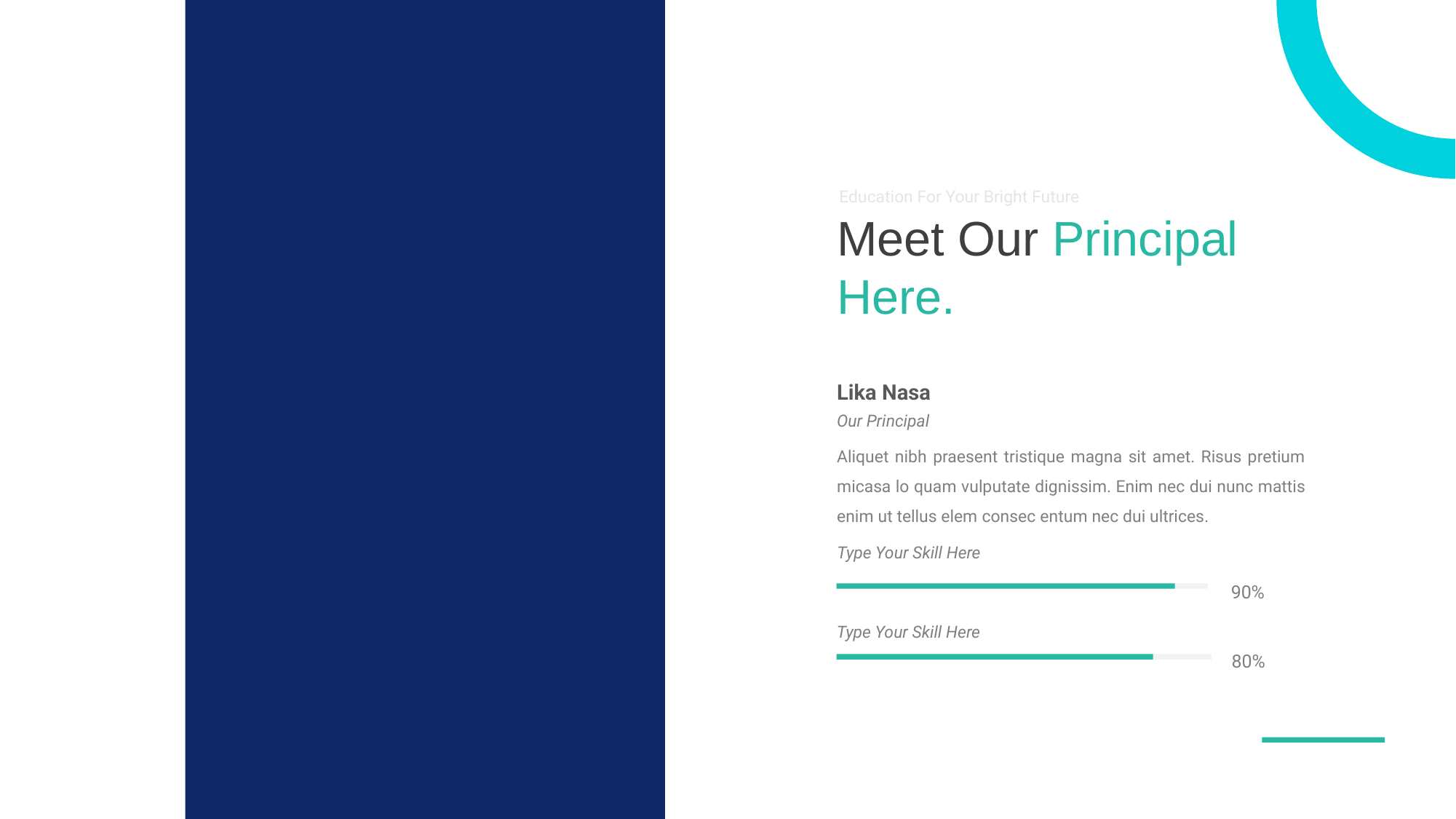

Education For Your Bright Future

Meet Our Principal Here.
Lika Nasa
Our Principal
Aliquet nibh praesent tristique magna sit amet. Risus pretium micasa lo quam vulputate dignissim. Enim nec dui nunc mattis enim ut tellus elem consec entum nec dui ultrices.
Type Your Skill Here
90%

Type Your Skill Here
80%